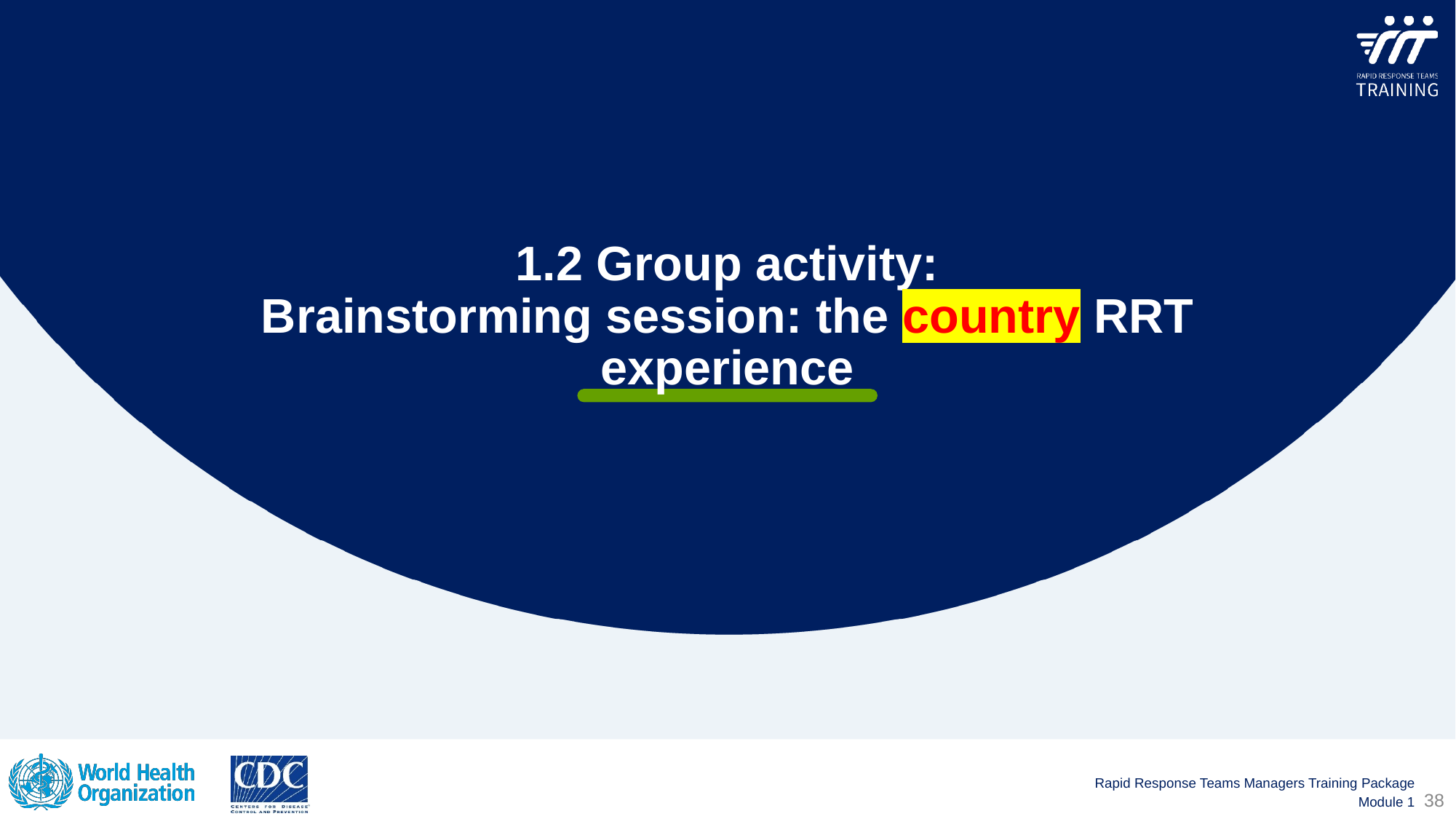

1.2 Group activity:
Brainstorming session: the country RRT experience
38